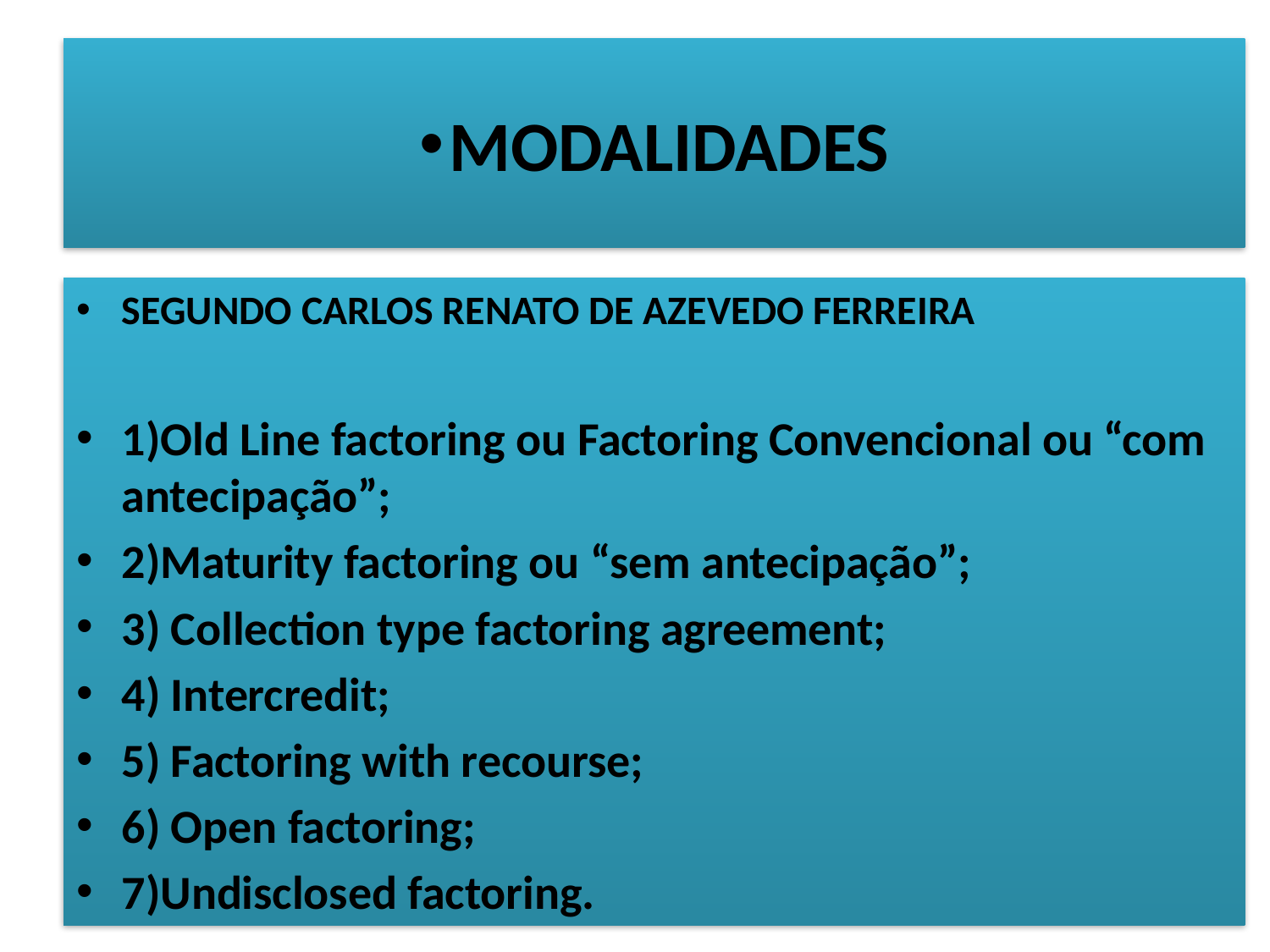

# MODALIDADES
SEGUNDO CARLOS RENATO DE AZEVEDO FERREIRA

1)Old Line factoring ou Factoring Convencional ou “com antecipação”;
2)Maturity factoring ou “sem antecipação”;
3) Collection type factoring agreement;
4) Intercredit;
5) Factoring with recourse;
6) Open factoring;
7)Undisclosed factoring.